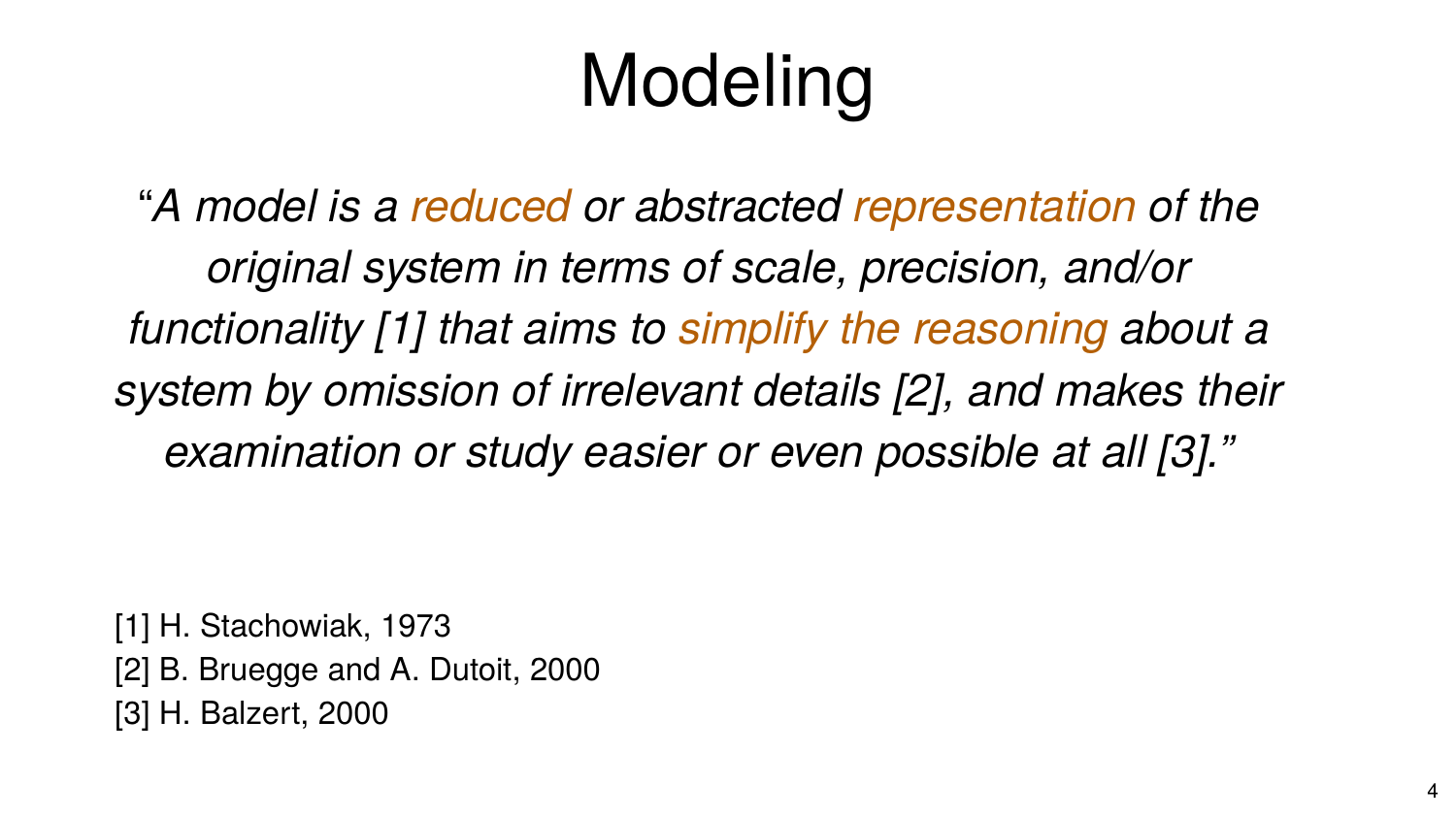

# Modeling
“A model is a reduced or abstracted representation of the original system in terms of scale, precision, and/or functionality [1] that aims to simplify the reasoning about a system by omission of irrelevant details [2], and makes their examination or study easier or even possible at all [3].”

[1] H. Stachowiak, 1973
[2] B. Bruegge and A. Dutoit, 2000
[3] H. Balzert, 2000
4